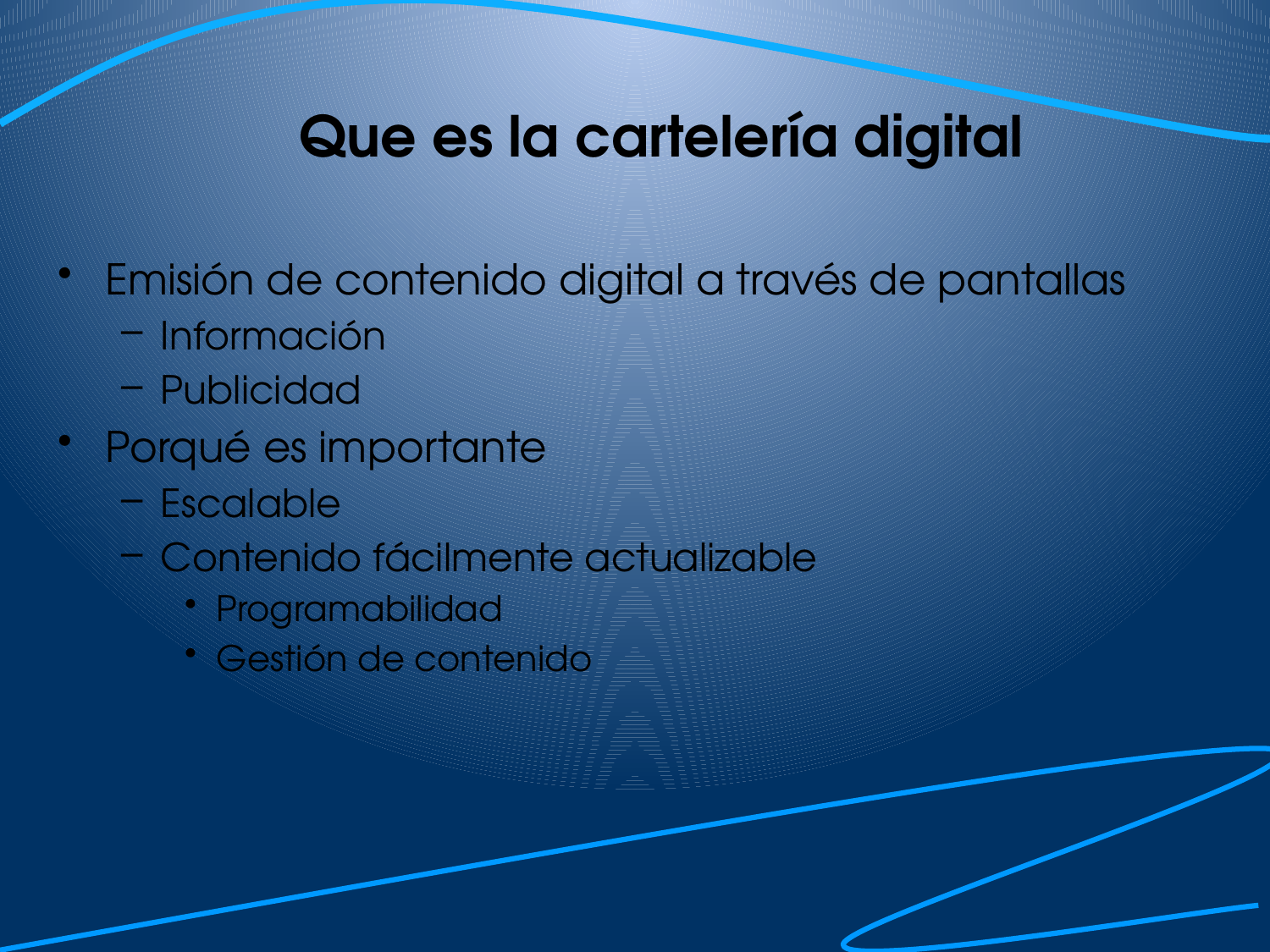

# Que es la cartelería digital
Emisión de contenido digital a través de pantallas
Información
Publicidad
Porqué es importante
Escalable
Contenido fácilmente actualizable
Programabilidad
Gestión de contenido